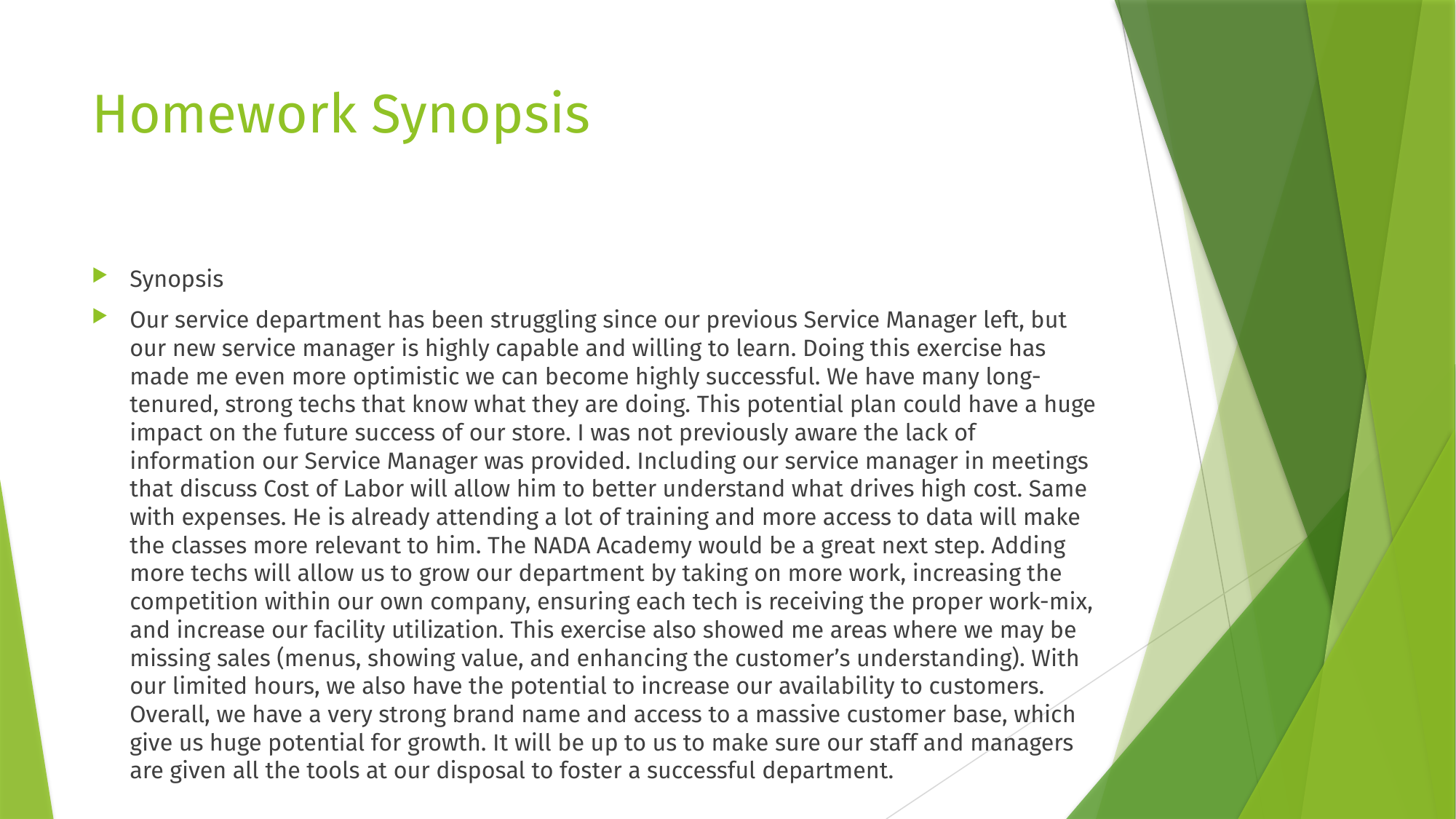

# Homework Synopsis
Synopsis
Our service department has been struggling since our previous Service Manager left, but our new service manager is highly capable and willing to learn. Doing this exercise has made me even more optimistic we can become highly successful. We have many long-tenured, strong techs that know what they are doing. This potential plan could have a huge impact on the future success of our store. I was not previously aware the lack of information our Service Manager was provided. Including our service manager in meetings that discuss Cost of Labor will allow him to better understand what drives high cost. Same with expenses. He is already attending a lot of training and more access to data will make the classes more relevant to him. The NADA Academy would be a great next step. Adding more techs will allow us to grow our department by taking on more work, increasing the competition within our own company, ensuring each tech is receiving the proper work-mix, and increase our facility utilization. This exercise also showed me areas where we may be missing sales (menus, showing value, and enhancing the customer’s understanding). With our limited hours, we also have the potential to increase our availability to customers. Overall, we have a very strong brand name and access to a massive customer base, which give us huge potential for growth. It will be up to us to make sure our staff and managers are given all the tools at our disposal to foster a successful department.